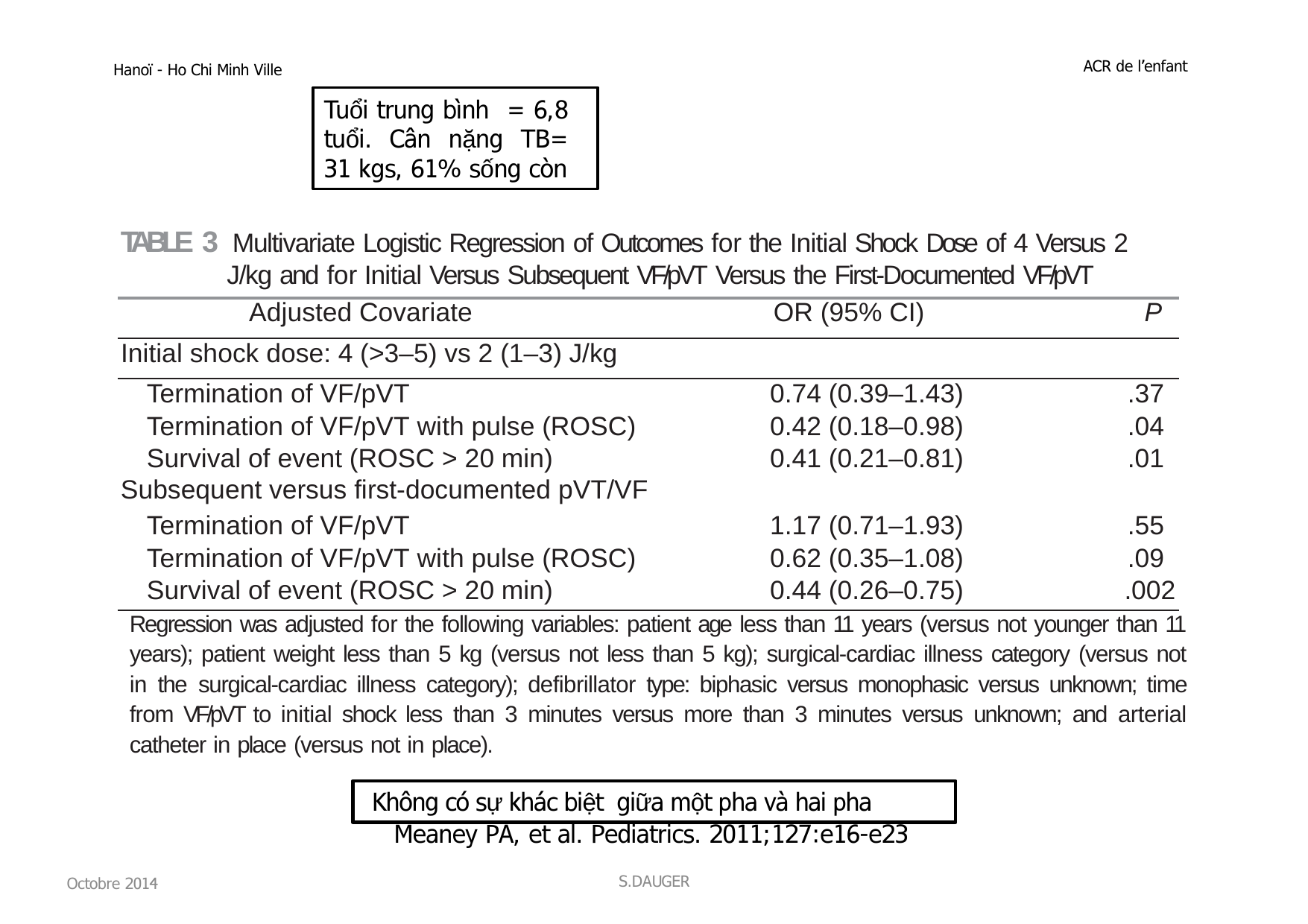

ACR de l’enfant
Hanoï - Ho Chi Minh Ville

Tuổi trung bình  = 6,8 tuổi. Cân nặng TB= 31 kgs, 61% sống còn

TABLE 3  Multivariate Logistic Regression of Outcomes for the Initial Shock Dose of 4 Versus 2 J/kg and for Initial Versus Subsequent VF/pVT Versus the First-Documented VF/pVT
| Adjusted Covariate | OR (95% CI) | P |
| --- | --- | --- |
| Initial shock dose: 4 (>3–5) vs 2 (1–3) J/kg |  |  |
| Termination of VF/pVT | 0.74 (0.39–1.43) | .37 |
| Termination of VF/pVT with pulse (ROSC) | 0.42 (0.18–0.98) | .04 |
| Survival of event (ROSC > 20 min) | 0.41 (0.21–0.81) | .01 |
| Subsequent versus first-documented pVT/VF |  |  |
| Termination of VF/pVT | 1.17 (0.71–1.93) | .55 |
| Termination of VF/pVT with pulse (ROSC) | 0.62 (0.35–1.08) | .09 |
| Survival of event (ROSC > 20 min) | 0.44 (0.26–0.75) | .002 |
Regression was adjusted for the following variables: patient age less than 11 years (versus not younger than 11 years); patient weight less than 5 kg (versus not less than 5 kg); surgical-cardiac illness category (versus not in the surgical-cardiac illness category); defibrillator type: biphasic versus monophasic versus unknown; time from VF/pVT to initial shock less than 3 minutes versus more than 3 minutes versus unknown; and arterial catheter in place (versus not in place).

Không có sự khác biệt  giữa một pha và hai pha

Meaney PA, et al. Pediatrics. 2011;127:e16-e23
Octobre 2014
S.DAUGER